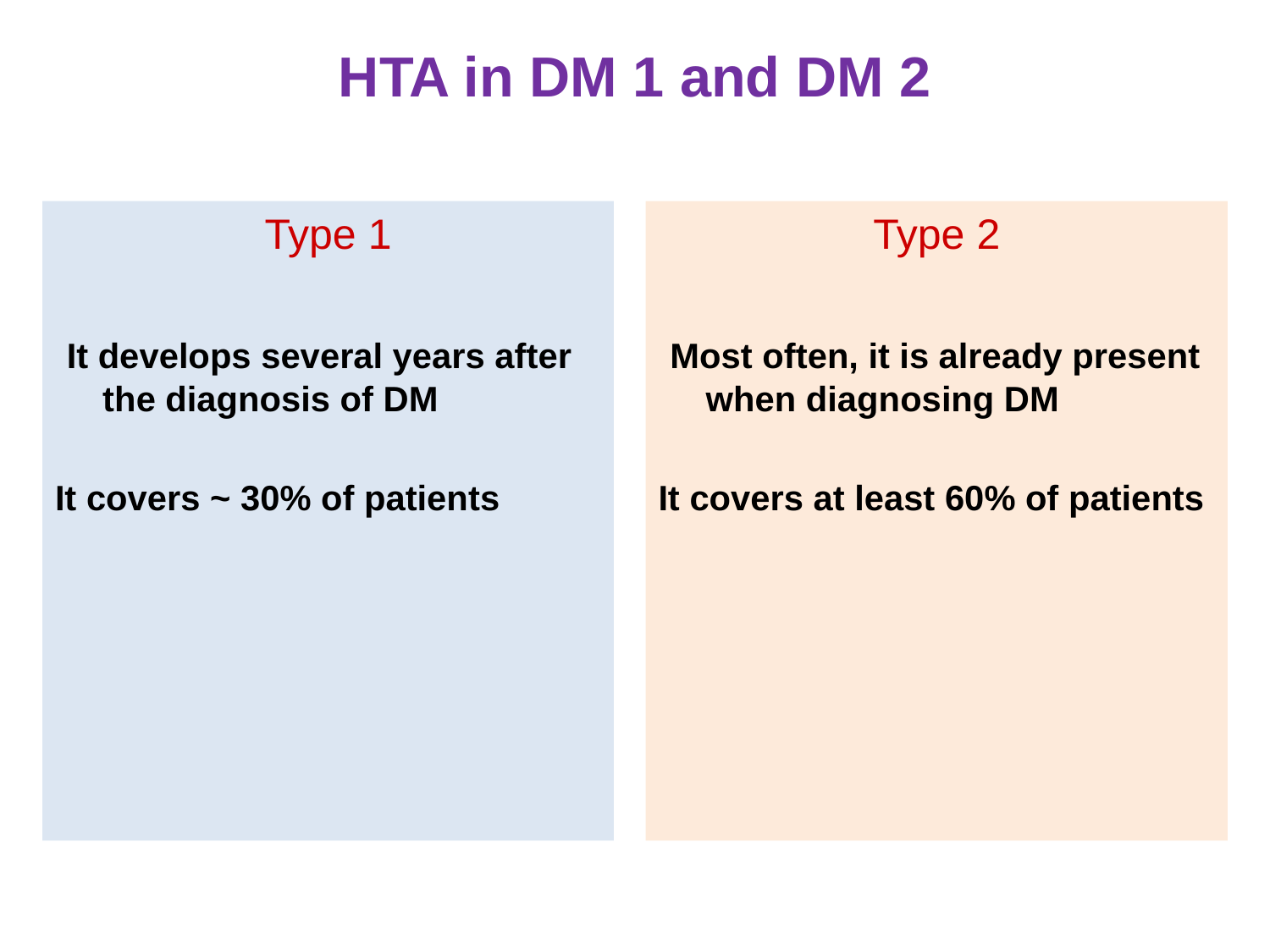

# HTA in DM 1 and DM 2
Type 1

 It develops several years after the diagnosis of DM

It covers ~ 30% of patients
Type 2

 Most often, it is already present when diagnosing DM

It covers at least 60% of patients